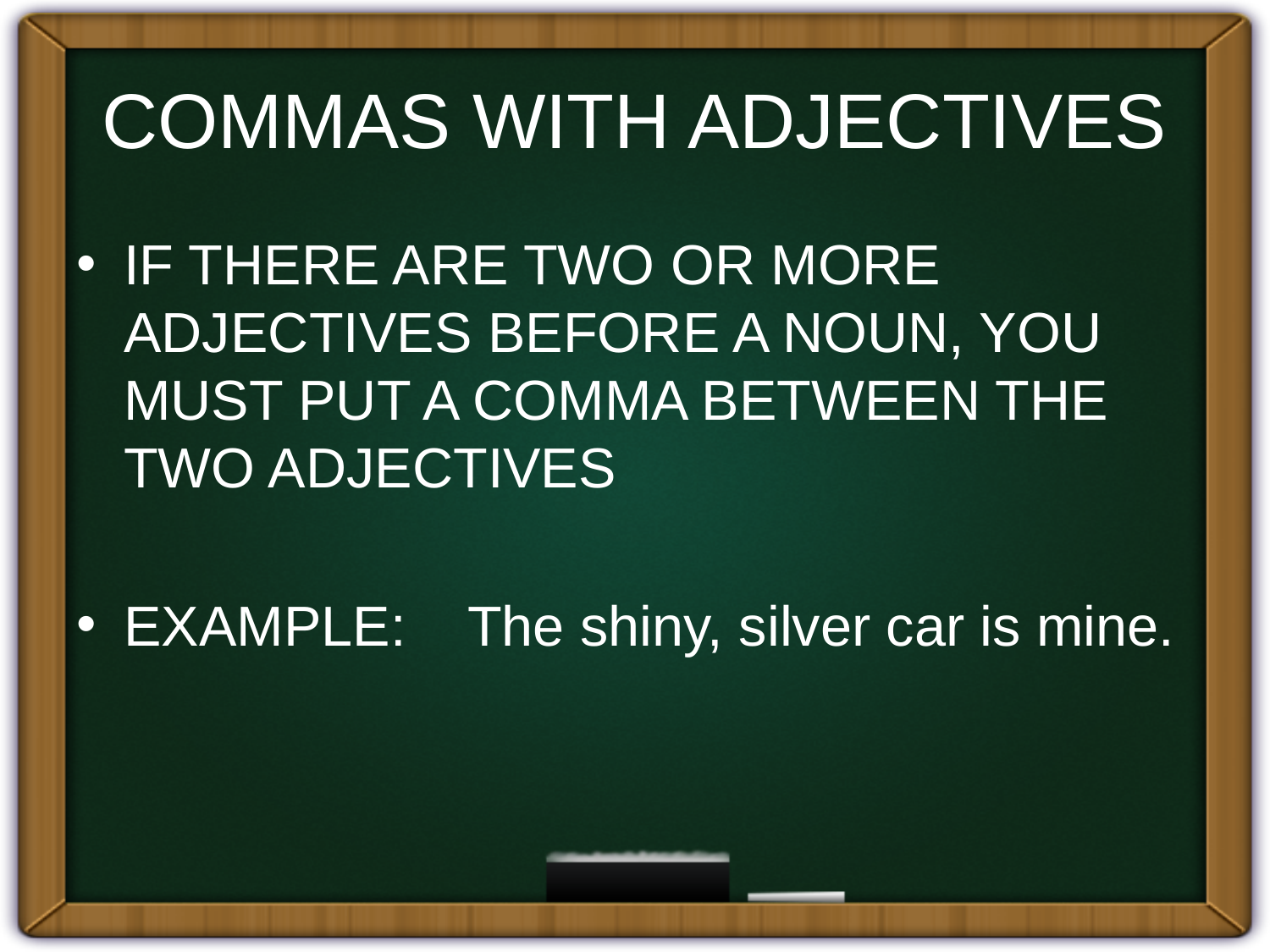

# COMMAS WITH ADJECTIVES
IF THERE ARE TWO OR MORE ADJECTIVES BEFORE A NOUN, YOU MUST PUT A COMMA BETWEEN THE TWO ADJECTIVES

EXAMPLE:    The shiny, silver car is mine.